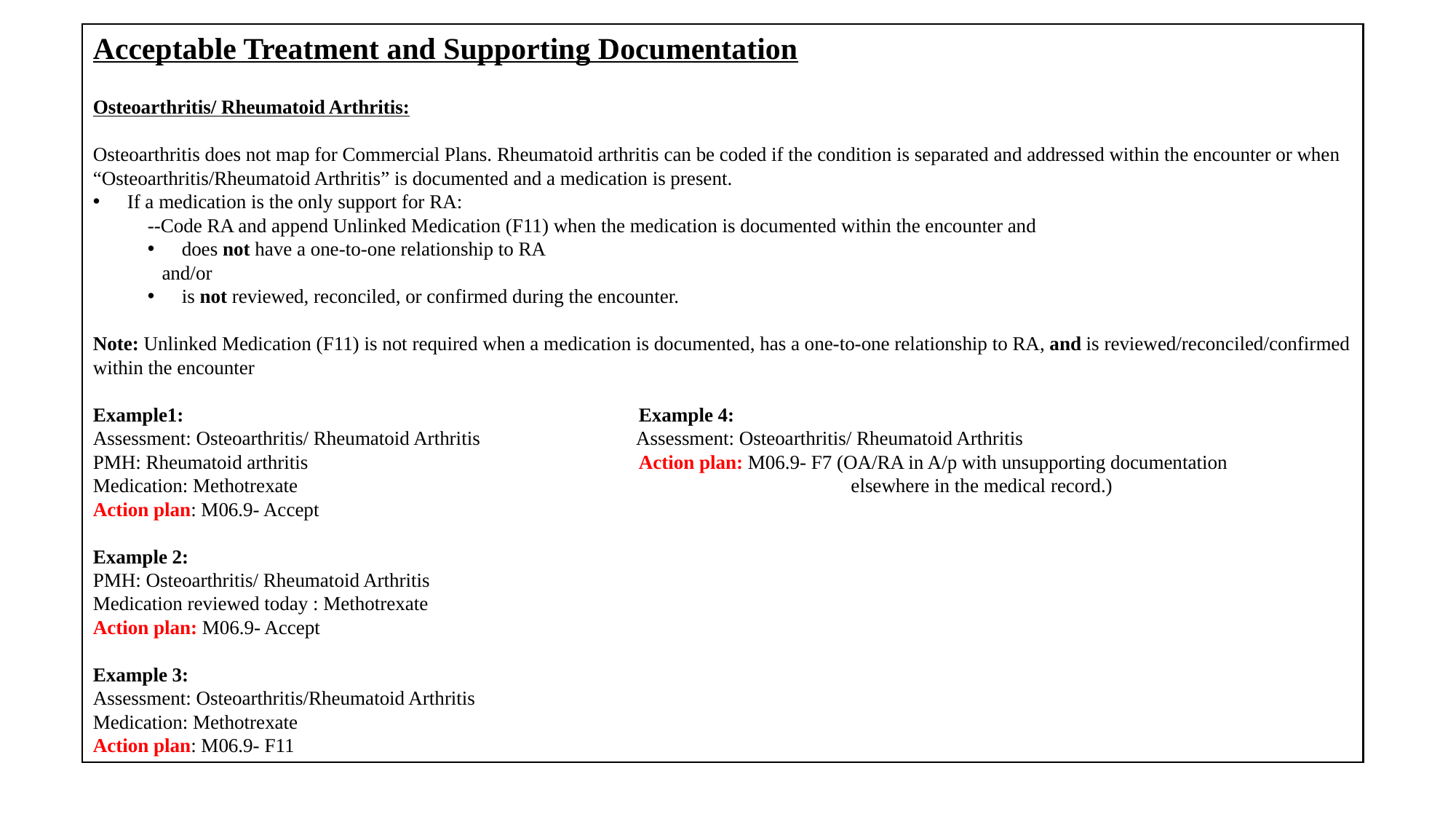

Acceptable Treatment and Supporting Documentation

Osteoarthritis/ Rheumatoid Arthritis:

Osteoarthritis does not map for Commercial Plans. Rheumatoid arthritis can be coded if the condition is separated and addressed within the encounter or when “Osteoarthritis/Rheumatoid Arthritis” is documented and a medication is present.
If a medication is the only support for RA:
--Code RA and append Unlinked Medication (F11) when the medication is documented within the encounter and
does not have a one-to-one relationship to RA
              and/or
is not reviewed, reconciled, or confirmed during the encounter.

Note: Unlinked Medication (F11) is not required when a medication is documented, has a one-to-one relationship to RA, and is reviewed/reconciled/confirmed within the encounter

Example1:					Example 4:
Assessment: Osteoarthritis/ Rheumatoid Arthritis                                Assessment: Osteoarthritis/ Rheumatoid Arthritis
PMH: Rheumatoid arthritis			 	Action plan: M06.9- F7 (OA/RA in A/p with unsupporting documentation
Medication: Methotrexate					                     elsewhere in the medical record.)
Action plan: M06.9- Accept

Example 2:
PMH: Osteoarthritis/ Rheumatoid Arthritis
Medication reviewed today : Methotrexate
Action plan: M06.9- Accept

Example 3:
Assessment: Osteoarthritis/Rheumatoid Arthritis
Medication: Methotrexate
Action plan: M06.9- F11